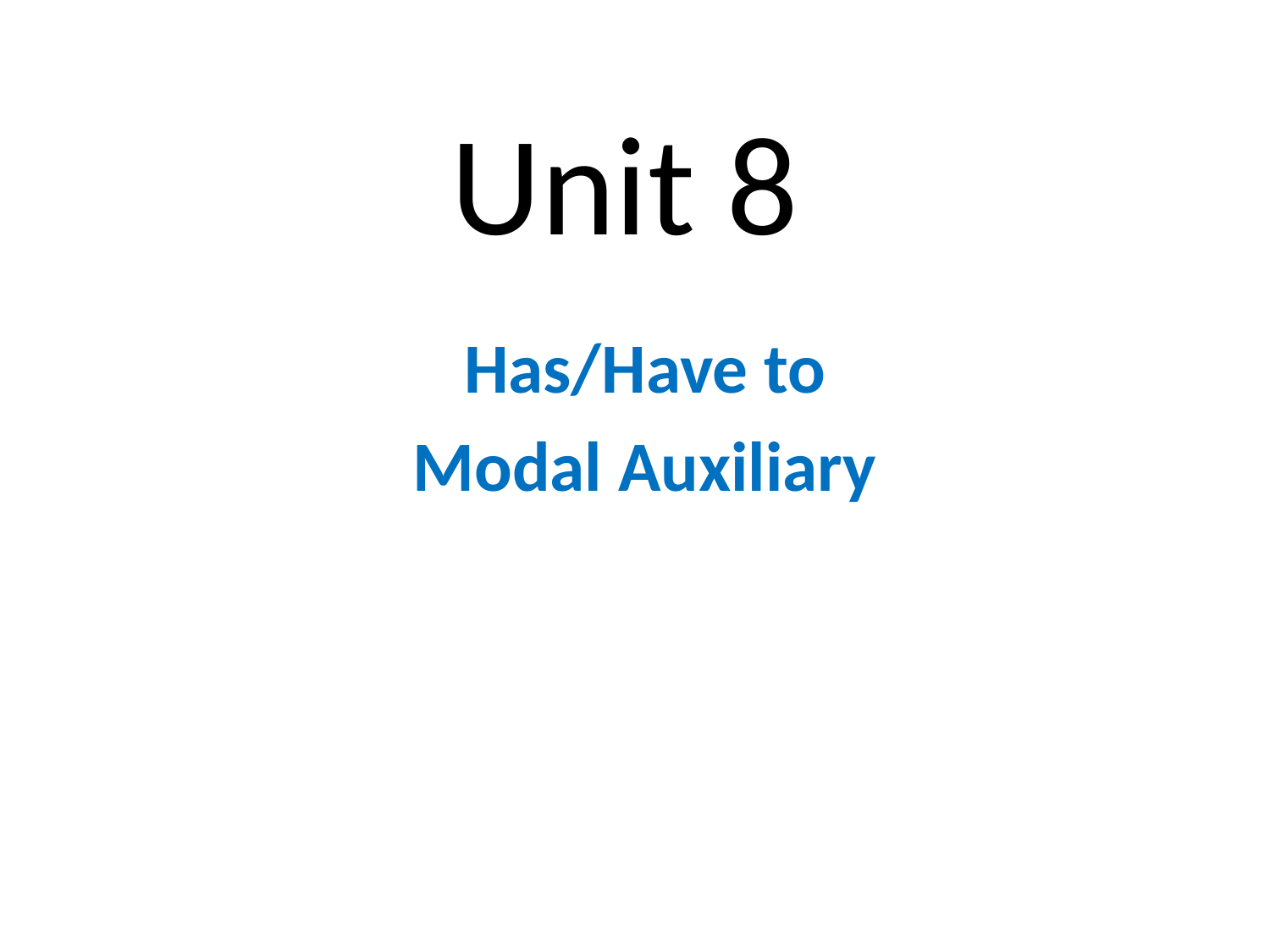

# Unit 8
Has/Have to
Modal Auxiliary